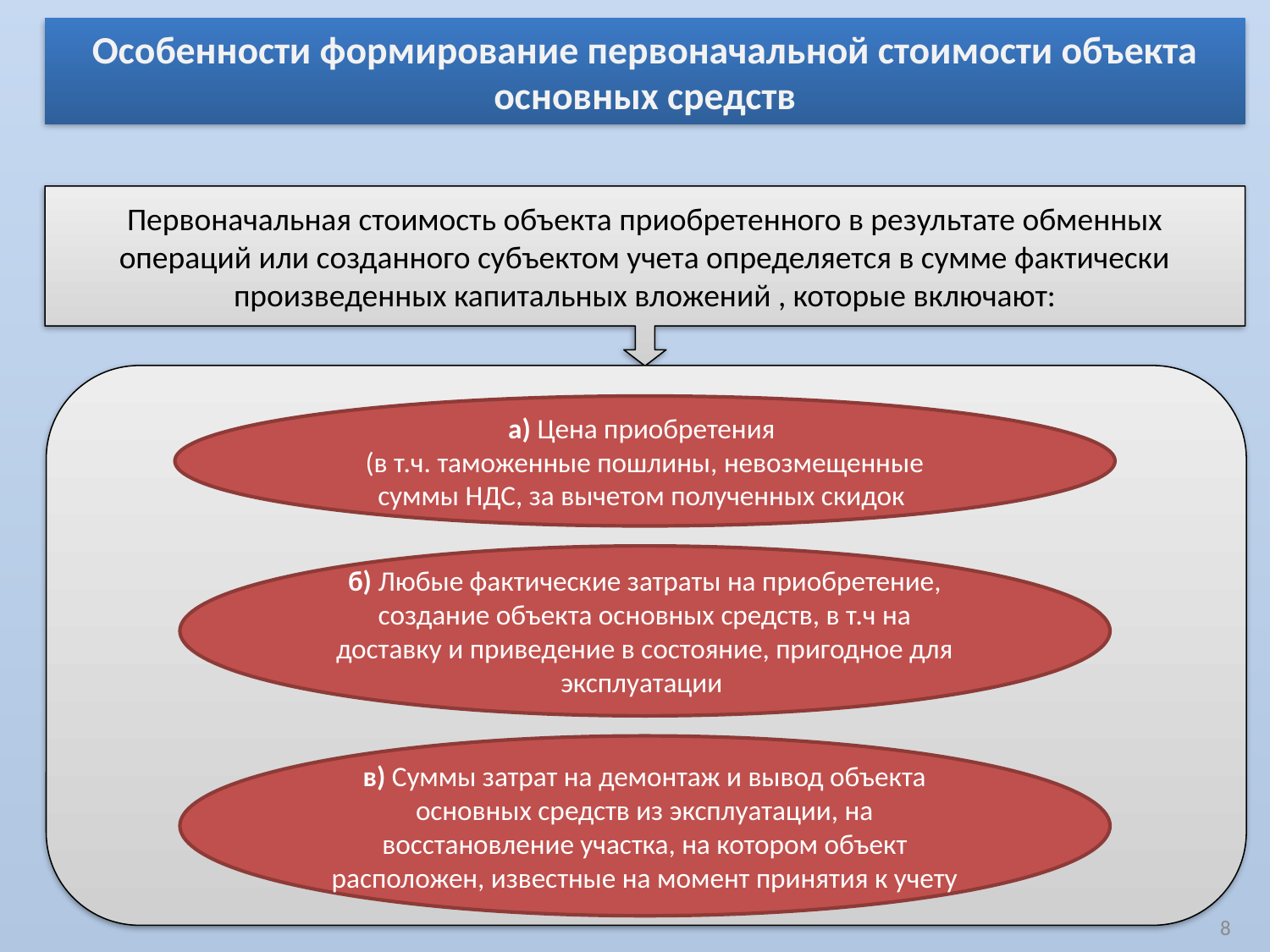

Особенности формирование первоначальной стоимости объекта основных средств
Первоначальная стоимость объекта приобретенного в результате обменных операций или созданного субъектом учета определяется в сумме фактически произведенных капитальных вложений , которые включают:

а) Цена приобретения
(в т.ч. таможенные пошлины, невозмещенные суммы НДС, за вычетом полученных скидок
б) Любые фактические затраты на приобретение, создание объекта основных средств, в т.ч на доставку и приведение в состояние, пригодное для эксплуатации
в) Суммы затрат на демонтаж и вывод объекта основных средств из эксплуатации, на восстановление участка, на котором объект расположен, известные на момент принятия к учету
8